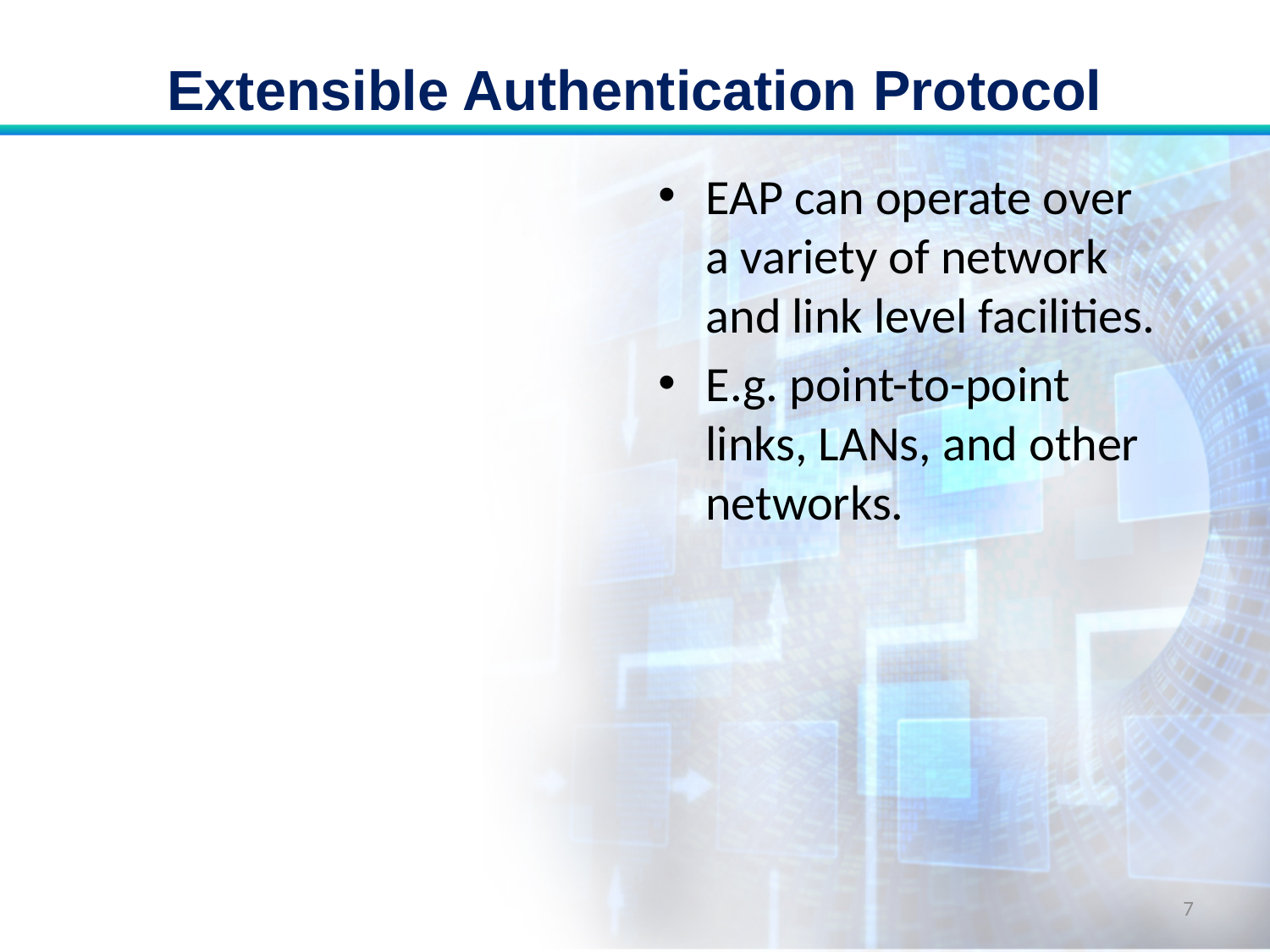

# Extensible Authentication Protocol
EAP can operate over a variety of network and link level facilities.
E.g. point-to-point links, LANs, and other networks.
7